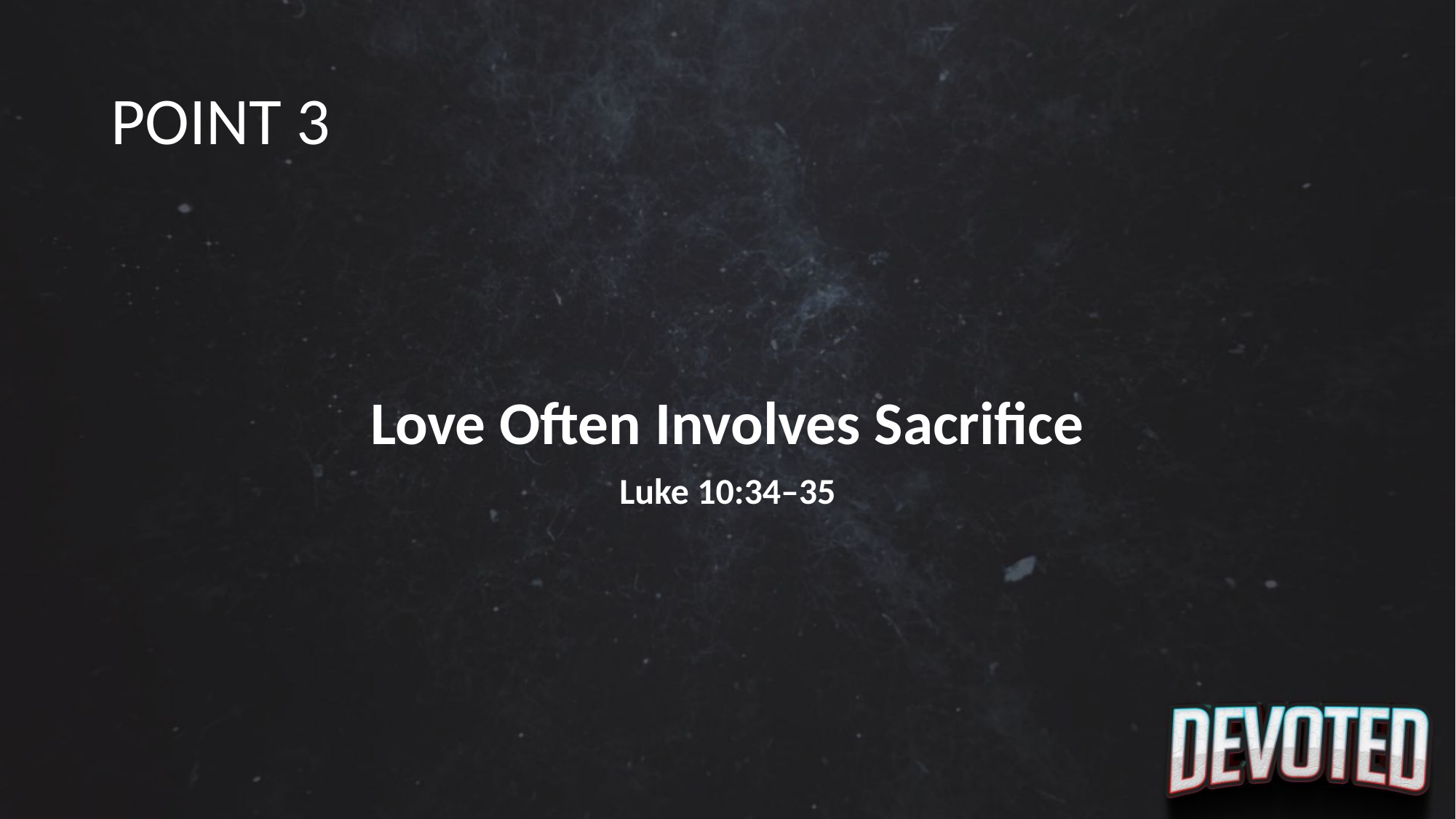

# POINT 3

Love Often Involves Sacrifice
Luke 10:34–35